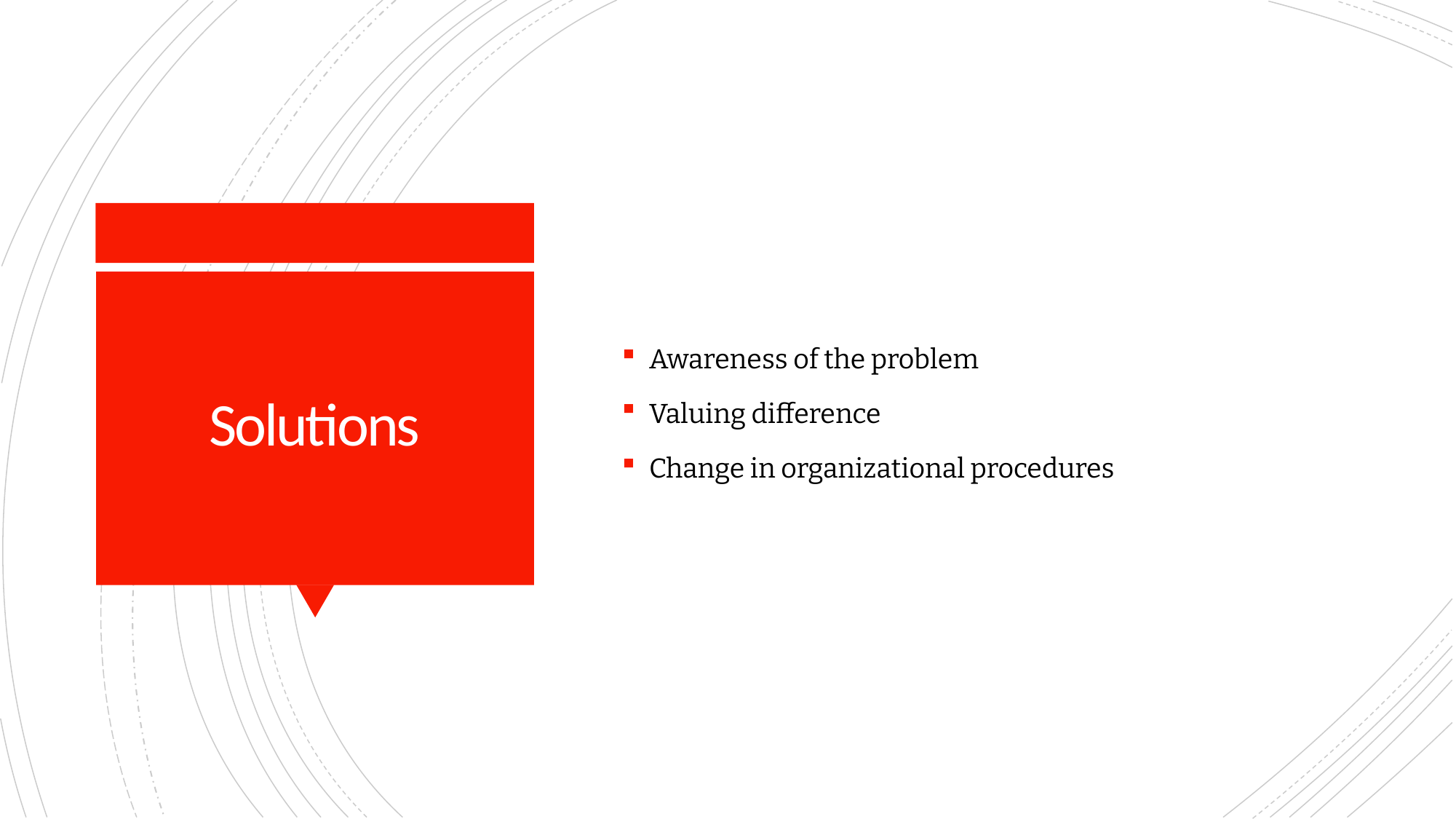

Awareness of the problem
Valuing difference
Change in organizational procedures
# Solutions